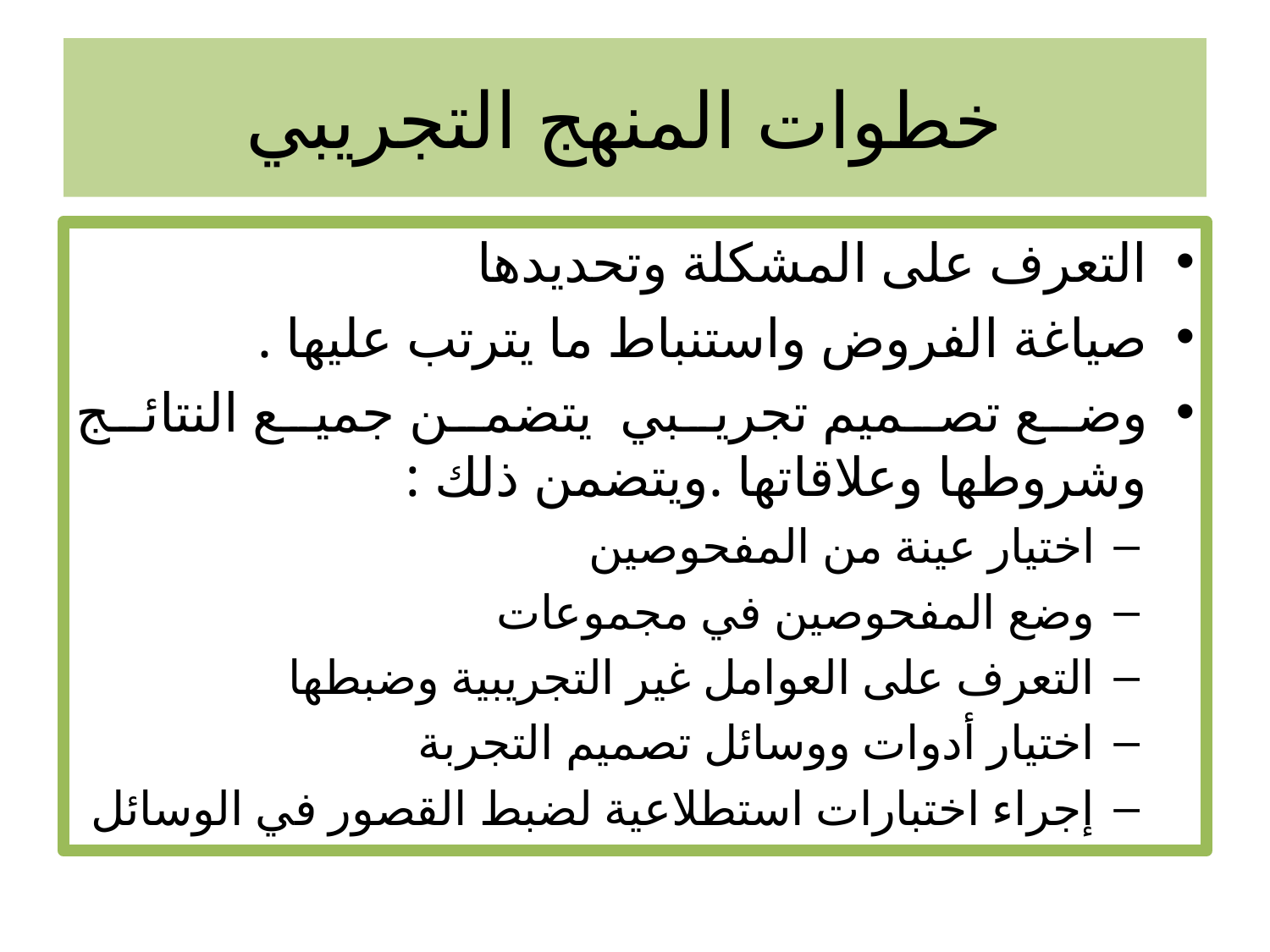

# خطوات المنهج التجريبي
التعرف على المشكلة وتحديدها
صياغة الفروض واستنباط ما يترتب عليها .
وضع تصميم تجريبي  يتضمن جميع النتائج وشروطها وعلاقاتها .ويتضمن ذلك :
اختيار عينة من المفحوصين
وضع المفحوصين في مجموعات
التعرف على العوامل غير التجريبية وضبطها
اختيار أدوات ووسائل تصميم التجربة
إجراء اختبارات استطلاعية لضبط القصور في الوسائل